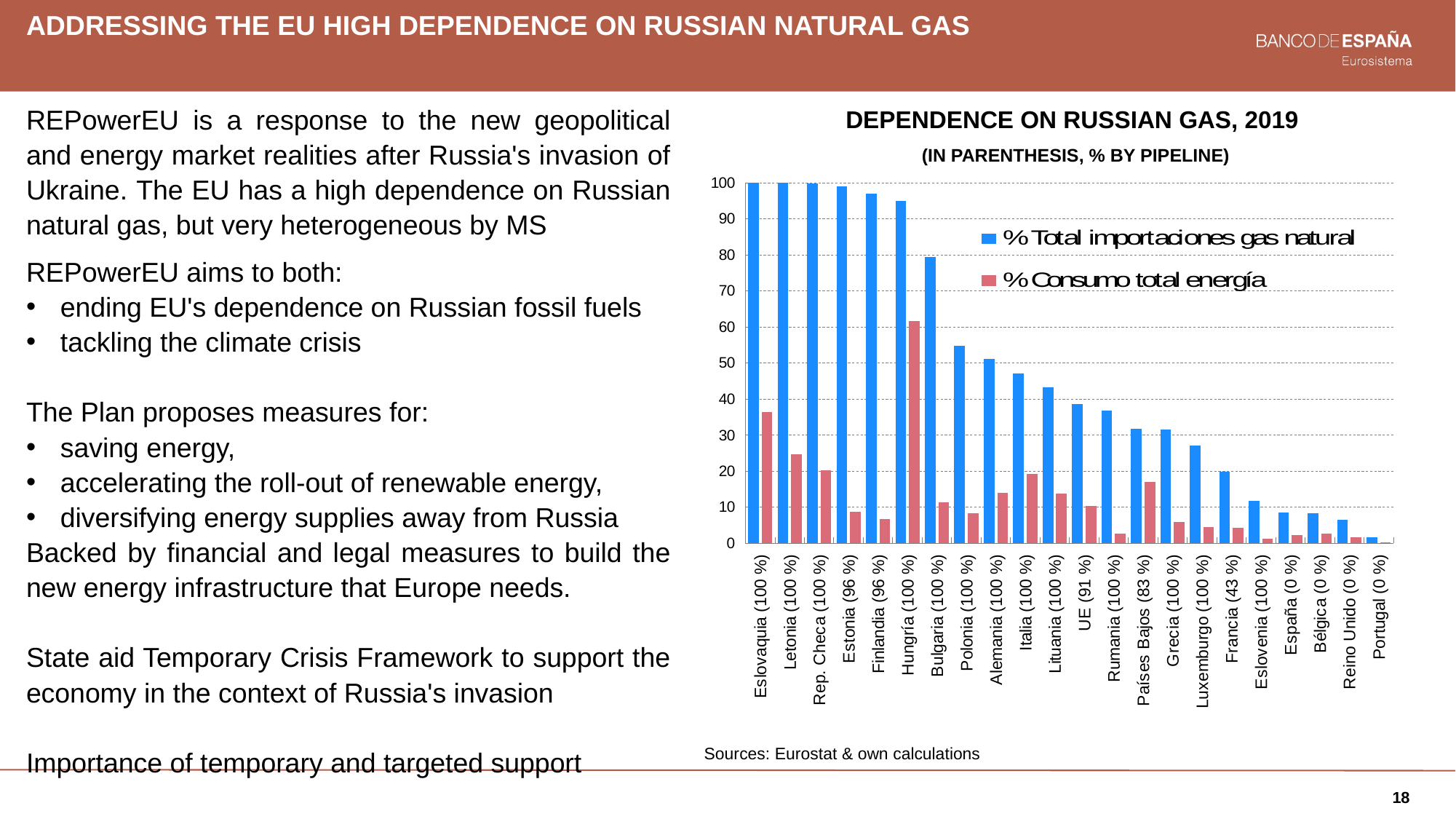

# Addressing the EU high dependence on russian natural gas
REPowerEU is a response to the new geopolitical and energy market realities after Russia's invasion of Ukraine. The EU has a high dependence on Russian natural gas, but very heterogeneous by MS
REPowerEU aims to both:
ending EU's dependence on Russian fossil fuels
tackling the climate crisis

The Plan proposes measures for:
saving energy,
accelerating the roll-out of renewable energy,
diversifying energy supplies away from Russia
Backed by financial and legal measures to build the new energy infrastructure that Europe needs.

State aid Temporary Crisis Framework to support the economy in the context of Russia's invasion

Importance of temporary and targeted support
DEPENDENCE ON RUSSIAN GAS, 2019
(IN PARENTHESIS, % BY PIPELINE)

### Chart

| Category | % Total importaciones gas natural | % Consumo total energía |  |
|---|---|---|---|
| Eslovaquia (100 %) | 100.0 | 36.439013312972094 | 0.0 |
| Letonia (100 %) | 100.0 | 24.82285932581699 | 0.0 |
| Rep. Checa (100 %) | 99.73155064818278 | 20.272705374483166 | 0.0 |
| Estonia (96 %) | 99.03336551872115 | 8.853618667136907 | 0.0 |
| Finlandia (96 %) | 97.05985756330799 | 6.678841517510015 | 0.0 |
| Hungría (100 %) | 95.00003449298757 | 61.581498740022965 | 0.0 |
| Bulgaria (100 %) | 79.39825850282163 | 11.459264335854336 | 0.0 |
| Polonia (100 %) | 54.824262910207885 | 8.286466933237783 | 0.0 |
| Alemania (100 %) | 51.22325985931633 | 13.914946457133837 | 0.0 |
| Italia (100 %) | 47.06856108690682 | 19.25468360991887 | 0.0 |
| Lituania (100 %) | 43.269365719471914 | 13.812577142250221 | 0.0 |
| UE (91 %) | 38.56654282844501 | 10.281992001790192 | 0.0 |
| Rumania (100 %) | 36.9103022362301 | 2.6355960979872814 | 0.0 |
| Países Bajos (83 %) | 31.728400756993736 | 17.121491675524673 | 0.0 |
| Grecia (100 %) | 31.532147401740545 | 5.989762704773223 | 0.0 |
| Luxemburgo (100 %) | 27.225869414052113 | 4.55402178321546 | 0.0 |
| Francia (43 %) | 19.773917675604448 | 4.245909369657004 | 0.0 |
| Eslovenia (100 %) | 11.769998976388429 | 1.3833507569004164 | 0.0 |
| España (0 %) | 8.514280440182707 | 2.285233816464072 | 0.0 |
| Bélgica (0 %) | 8.40868696653017 | 2.7933184323676885 | 0.0 |
| Reino Unido (0 %) | 6.65010207220071 | 1.6010649817189038 | 0.0 |
| Portugal (0 %) | 1.6005855150430064 | 0.377841156766634 | 0.0 |
Sources: Eurostat & own calculations
18